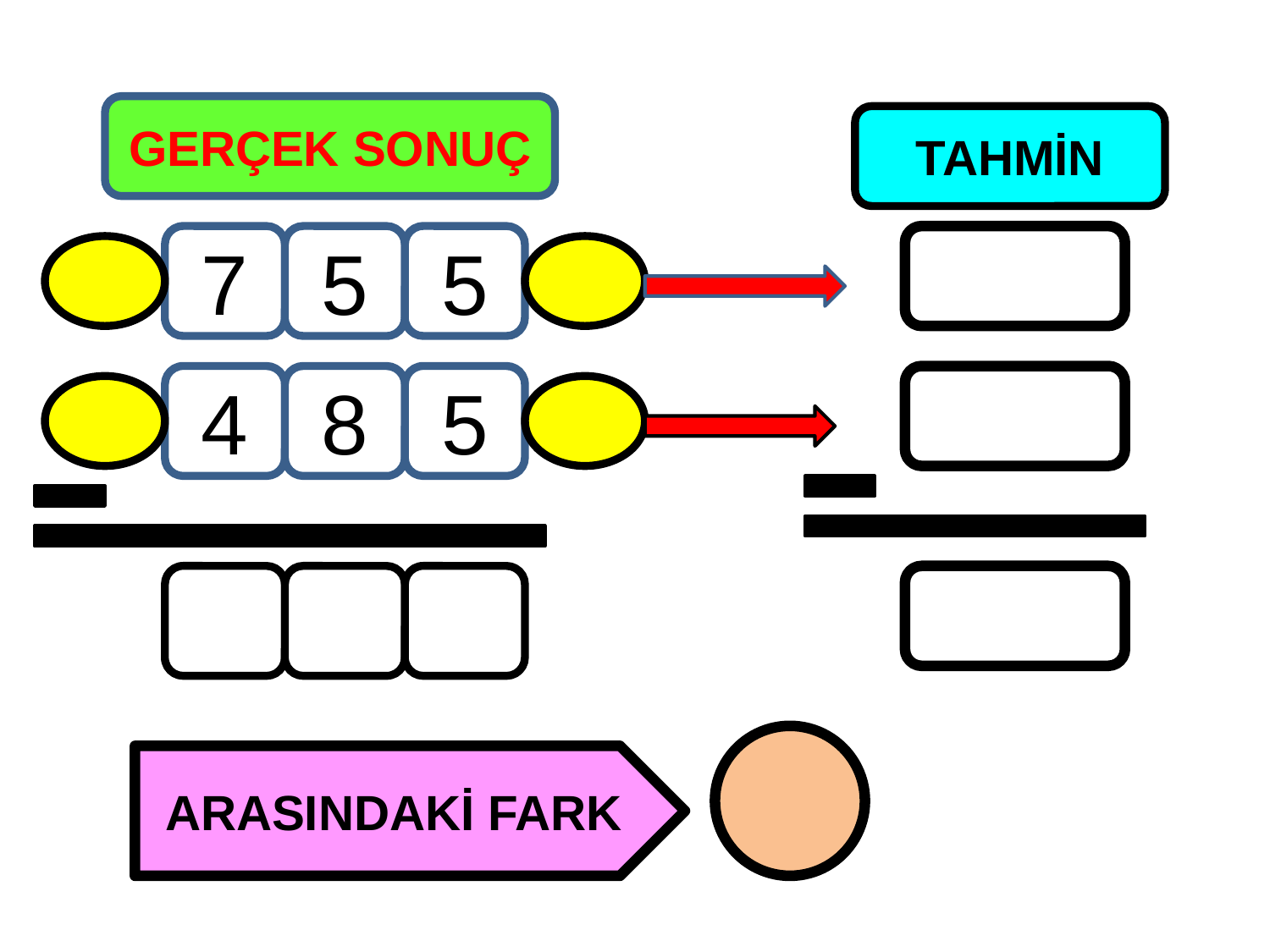

GERÇEK SONUÇ
TAHMİN
7
5
5

4
8
5

ARASINDAKİ FARK